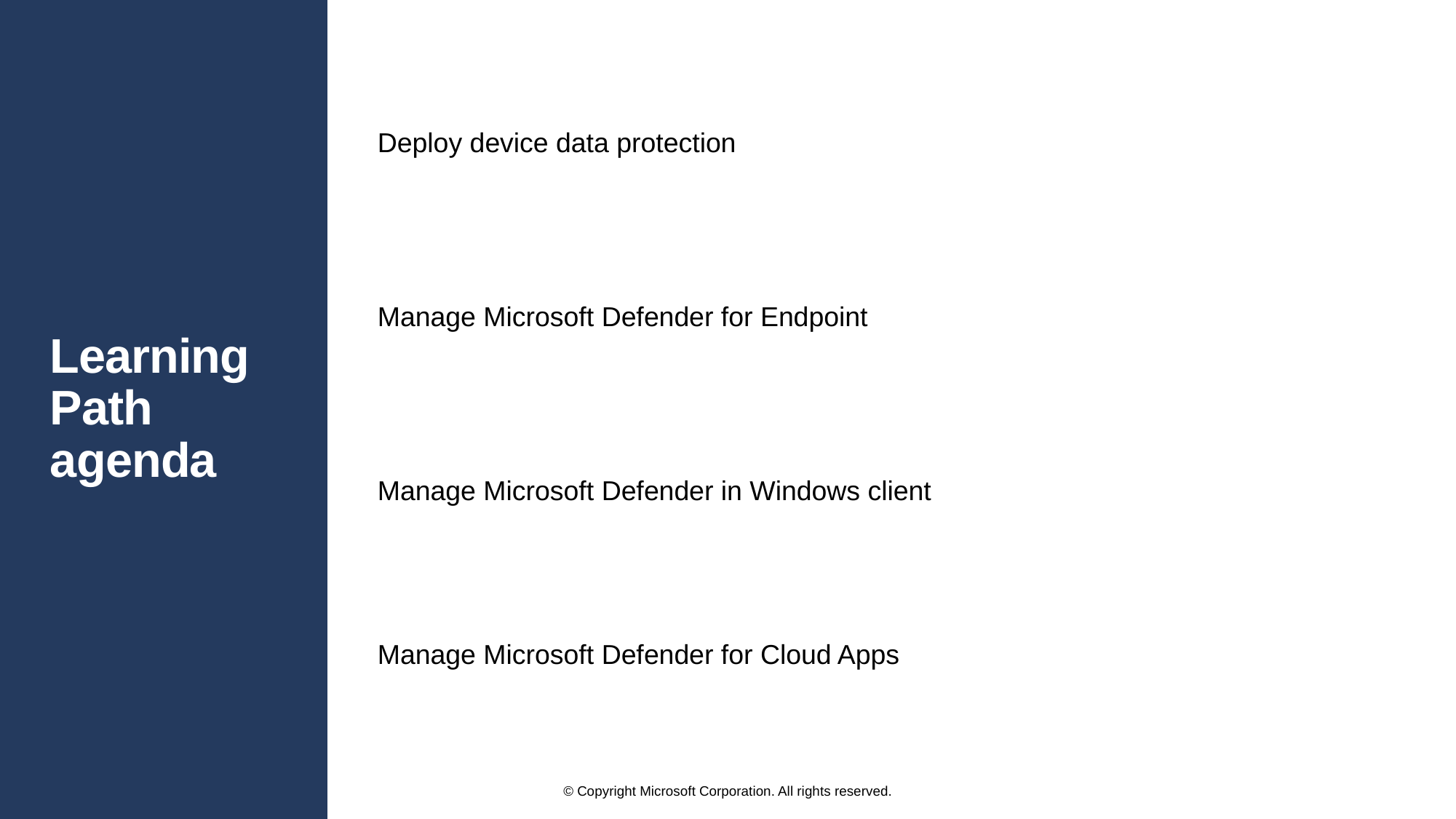

Deploy device data protection
Manage Microsoft Defender for Endpoint
# Learning Path agenda
Manage Microsoft Defender in Windows client
Manage Microsoft Defender for Cloud Apps